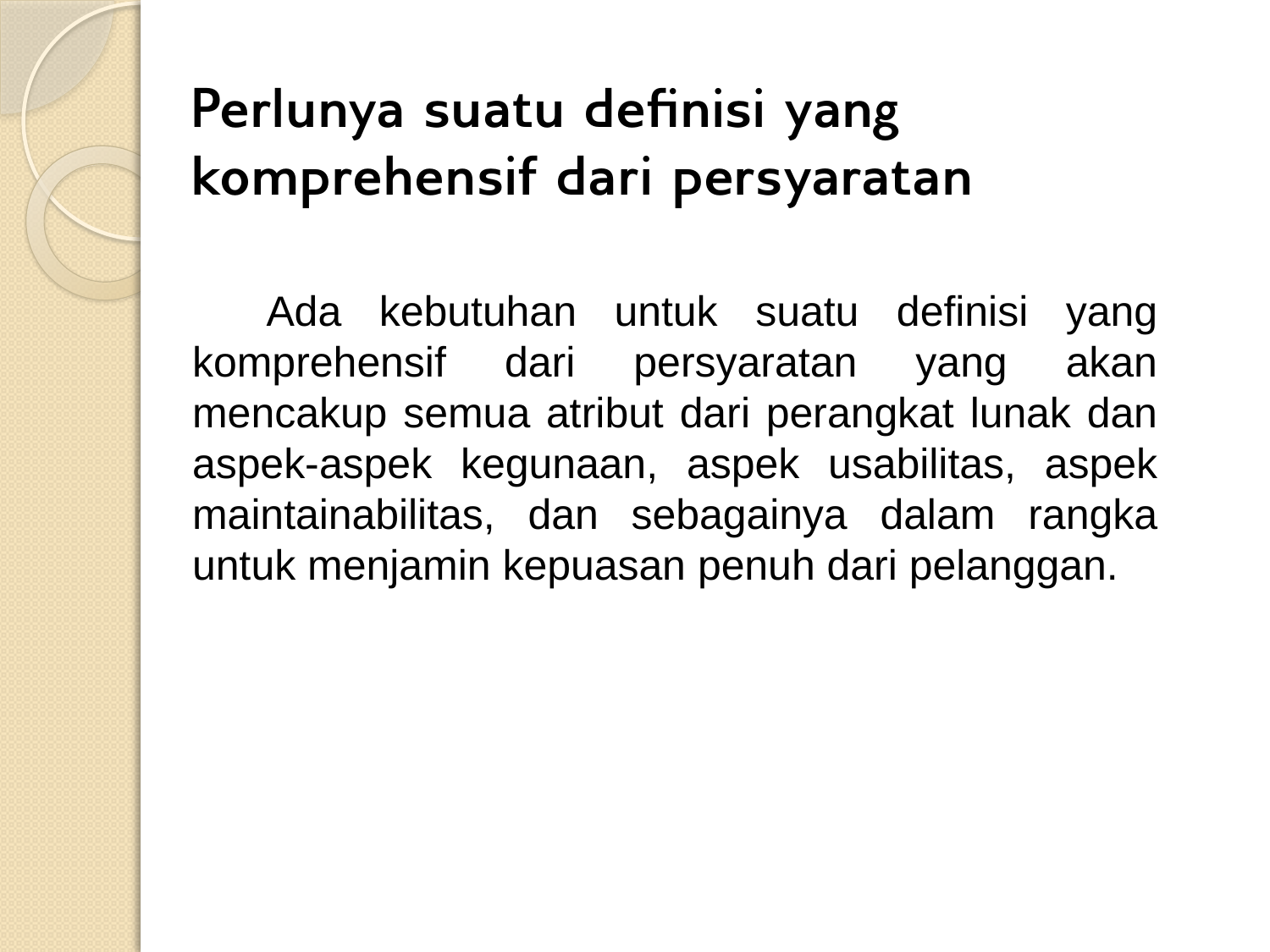

# Perlunya suatu definisi yang komprehensif dari persyaratan
   Ada kebutuhan untuk suatu definisi yang komprehensif dari persyaratan yang akan mencakup semua atribut dari perangkat lunak dan aspek-aspek kegunaan, aspek usabilitas, aspek maintainabilitas, dan sebagainya dalam rangka untuk menjamin kepuasan penuh dari pelanggan.